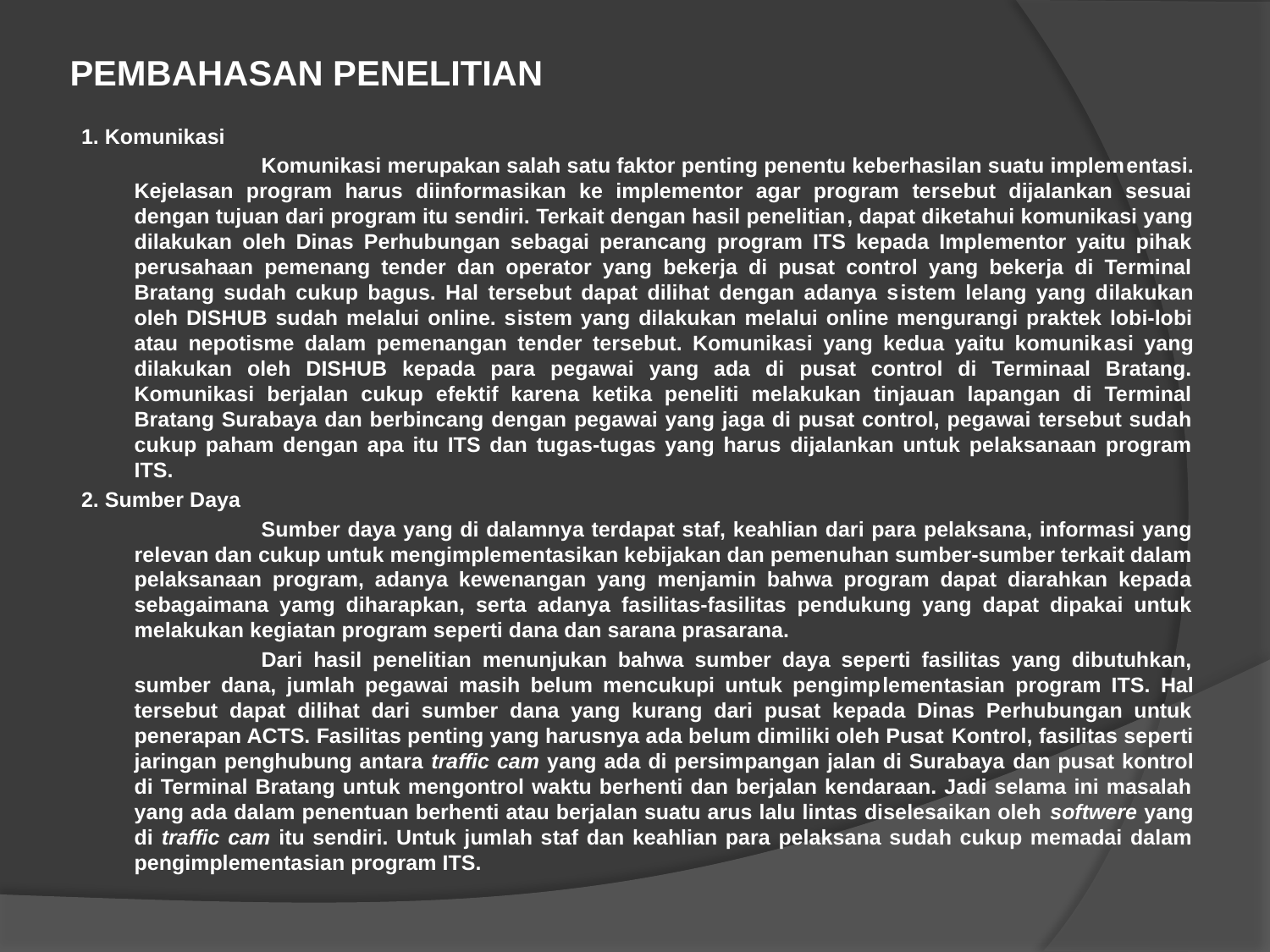

# PEMBAHASAN PENELITIAN
1. Komunikasi
		Komunikasi merupakan salah satu faktor penting penentu keberhasilan suatu implementasi. Kejelasan program harus diinformasikan ke implementor agar program tersebut dijalankan sesuai dengan tujuan dari program itu sendiri. Terkait dengan hasil penelitian, dapat diketahui komunikasi yang dilakukan oleh Dinas Perhubungan sebagai perancang program ITS kepada Implementor yaitu pihak perusahaan pemenang tender dan operator yang bekerja di pusat control yang bekerja di Terminal Bratang sudah cukup bagus. Hal tersebut dapat dilihat dengan adanya sistem lelang yang dilakukan oleh DISHUB sudah melalui online. sistem yang dilakukan melalui online mengurangi praktek lobi-lobi atau nepotisme dalam pemenangan tender tersebut. Komunikasi yang kedua yaitu komunikasi yang dilakukan oleh DISHUB kepada para pegawai yang ada di pusat control di Terminaal Bratang. Komunikasi berjalan cukup efektif karena ketika peneliti melakukan tinjauan lapangan di Terminal Bratang Surabaya dan berbincang dengan pegawai yang jaga di pusat control, pegawai tersebut sudah cukup paham dengan apa itu ITS dan tugas-tugas yang harus dijalankan untuk pelaksanaan program ITS.
2. Sumber Daya
		Sumber daya yang di dalamnya terdapat staf, keahlian dari para pelaksana, informasi yang relevan dan cukup untuk mengimplementasikan kebijakan dan pemenuhan sumber-sumber terkait dalam pelaksanaan program, adanya kewenangan yang menjamin bahwa program dapat diarahkan kepada sebagaimana yamg diharapkan, serta adanya fasilitas-fasilitas pendukung yang dapat dipakai untuk melakukan kegiatan program seperti dana dan sarana prasarana.
		Dari hasil penelitian menunjukan bahwa sumber daya seperti fasilitas yang dibutuhkan, sumber dana, jumlah pegawai masih belum mencukupi untuk pengimplementasian program ITS. Hal tersebut dapat dilihat dari sumber dana yang kurang dari pusat kepada Dinas Perhubungan untuk penerapan ACTS. Fasilitas penting yang harusnya ada belum dimiliki oleh Pusat Kontrol, fasilitas seperti jaringan penghubung antara traffic cam yang ada di persimpangan jalan di Surabaya dan pusat kontrol di Terminal Bratang untuk mengontrol waktu berhenti dan berjalan kendaraan. Jadi selama ini masalah yang ada dalam penentuan berhenti atau berjalan suatu arus lalu lintas diselesaikan oleh softwere yang di traffic cam itu sendiri. Untuk jumlah staf dan keahlian para pelaksana sudah cukup memadai dalam pengimplementasian program ITS.